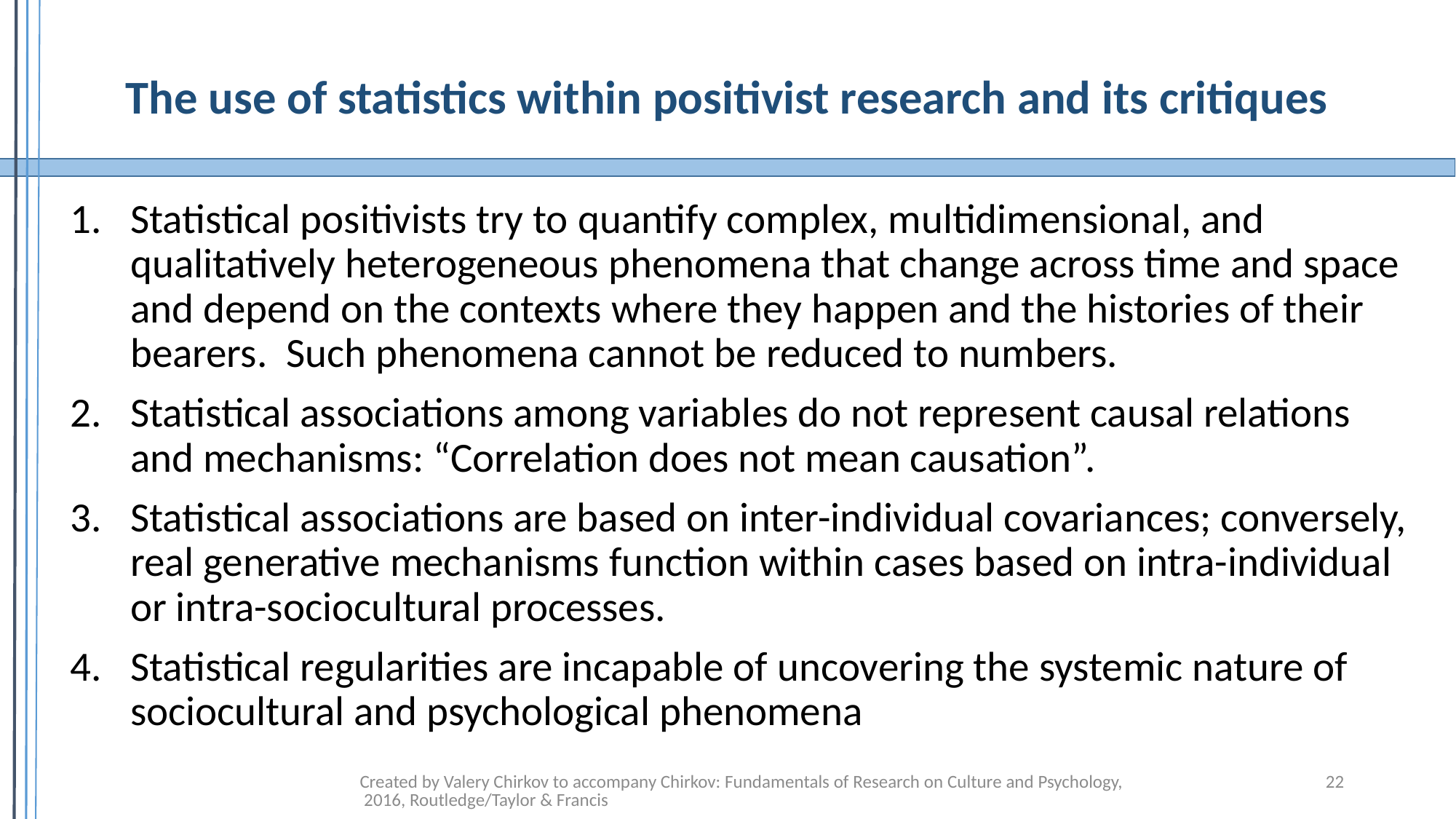

# The use of statistics within positivist research and its critiques
Statistical positivists try to quantify complex, multidimensional, and qualitatively heterogeneous phenomena that change across time and space and depend on the contexts where they happen and the histories of their bearers.  Such phenomena cannot be reduced to numbers.
Statistical associations among variables do not represent causal relations and mechanisms: “Correlation does not mean causation”.
Statistical associations are based on inter-individual covariances; conversely, real generative mechanisms function within cases based on intra-individual or intra-sociocultural processes.
Statistical regularities are incapable of uncovering the systemic nature of sociocultural and psychological phenomena
Created by Valery Chirkov to accompany Chirkov: Fundamentals of Research on Culture and Psychology, 2016, Routledge/Taylor & Francis
22